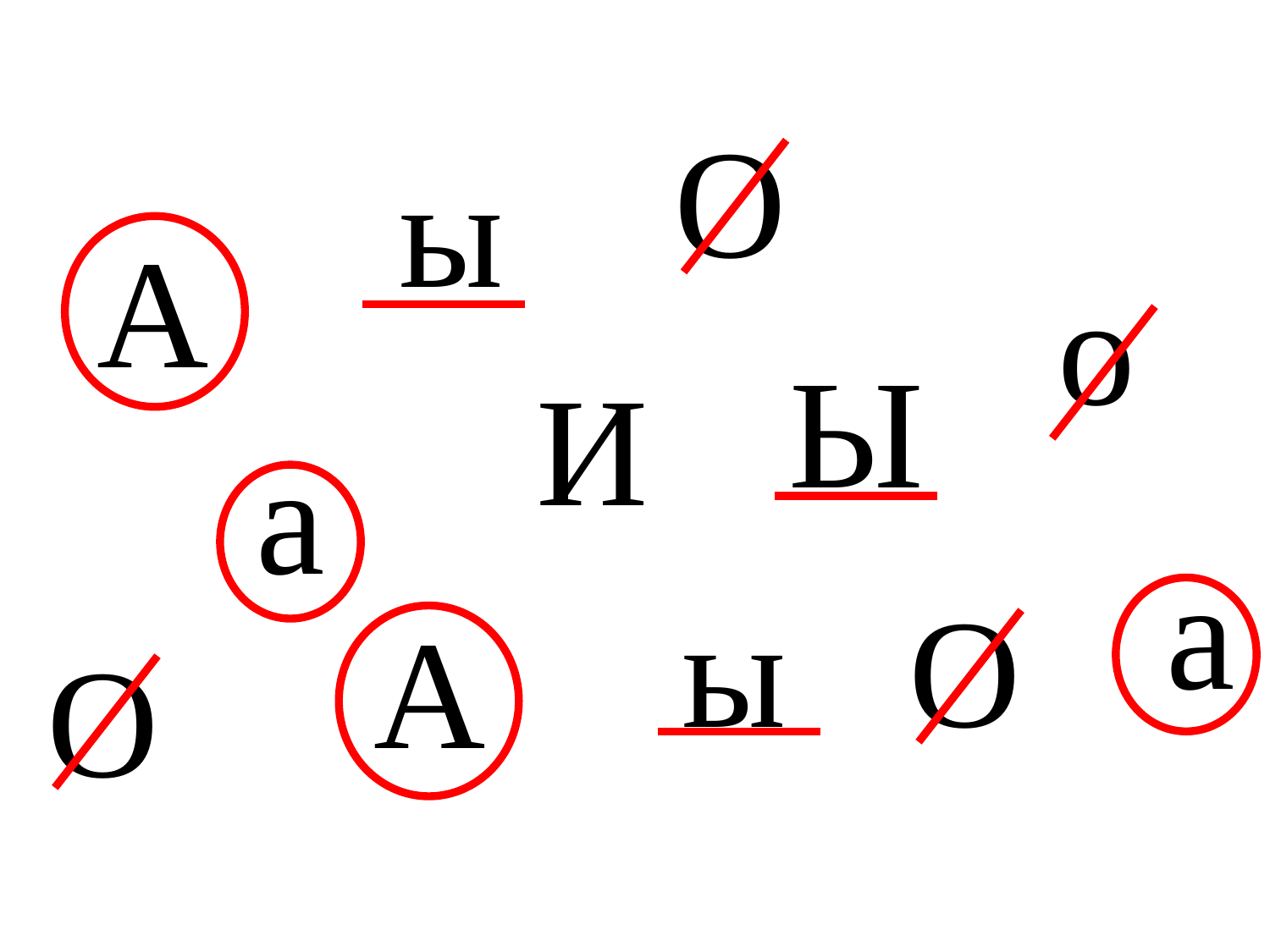

О
ы
А

о
Ы
И
а

а
ы
О

А

О